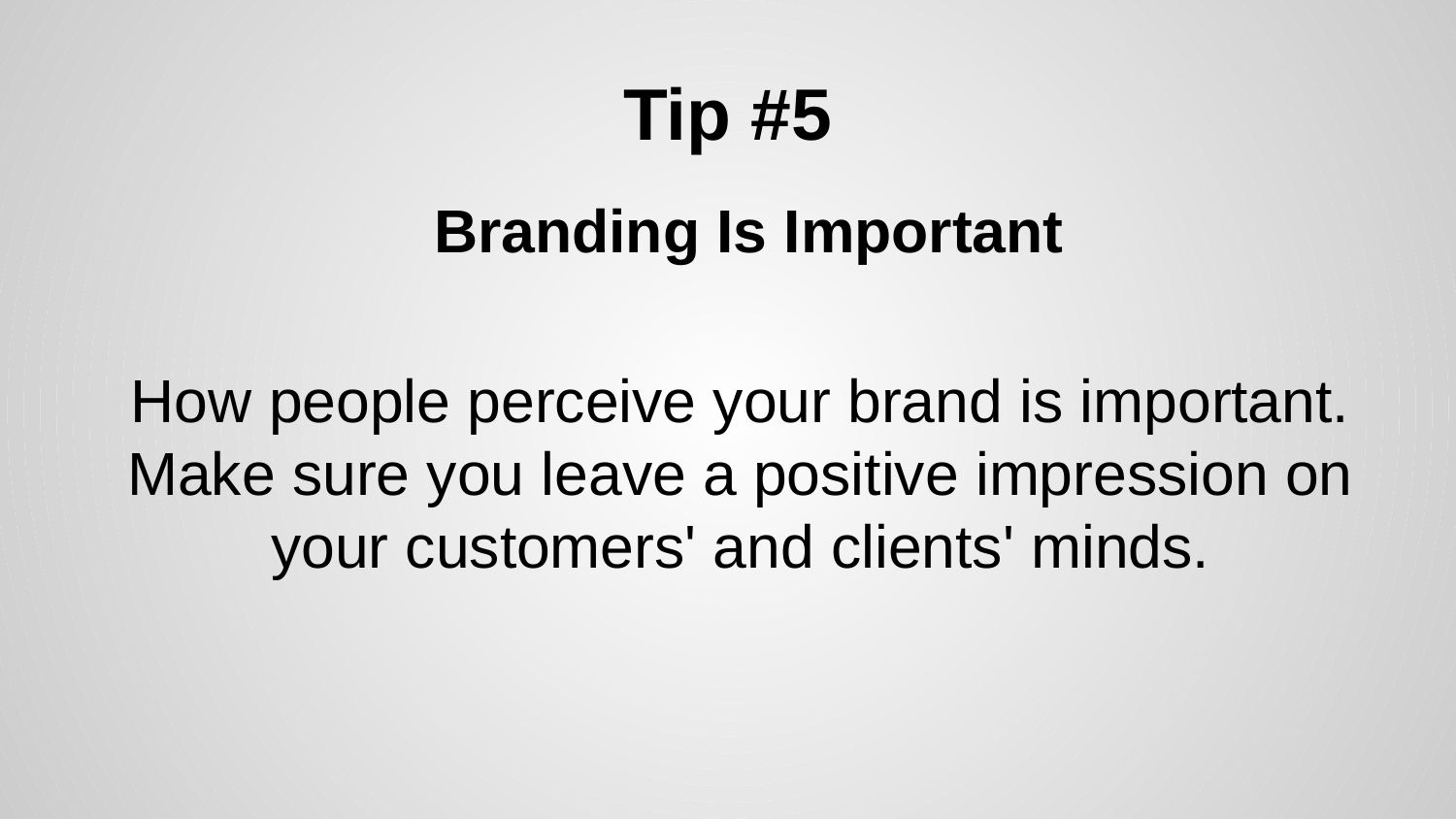

# Tip #5
 Branding Is Important

How people perceive your brand is important. Make sure you leave a positive impression on your customers' and clients' minds.